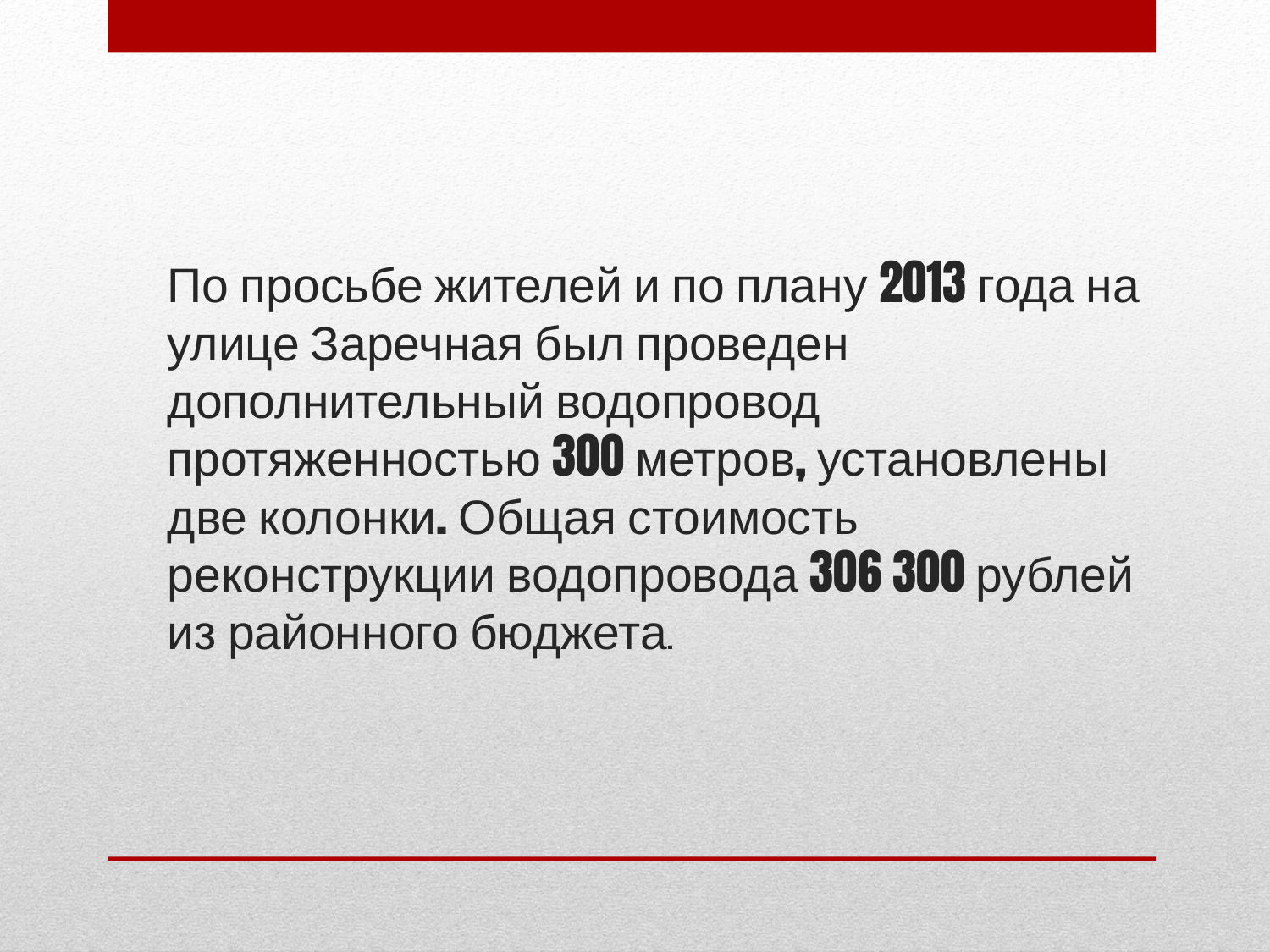

# По просьбе жителей и по плану 2013 года на улице Заречная был проведен дополнительный водопровод протяженностью 300 метров, установлены две колонки. Общая стоимость реконструкции водопровода 306 300 рублей из районного бюджета.